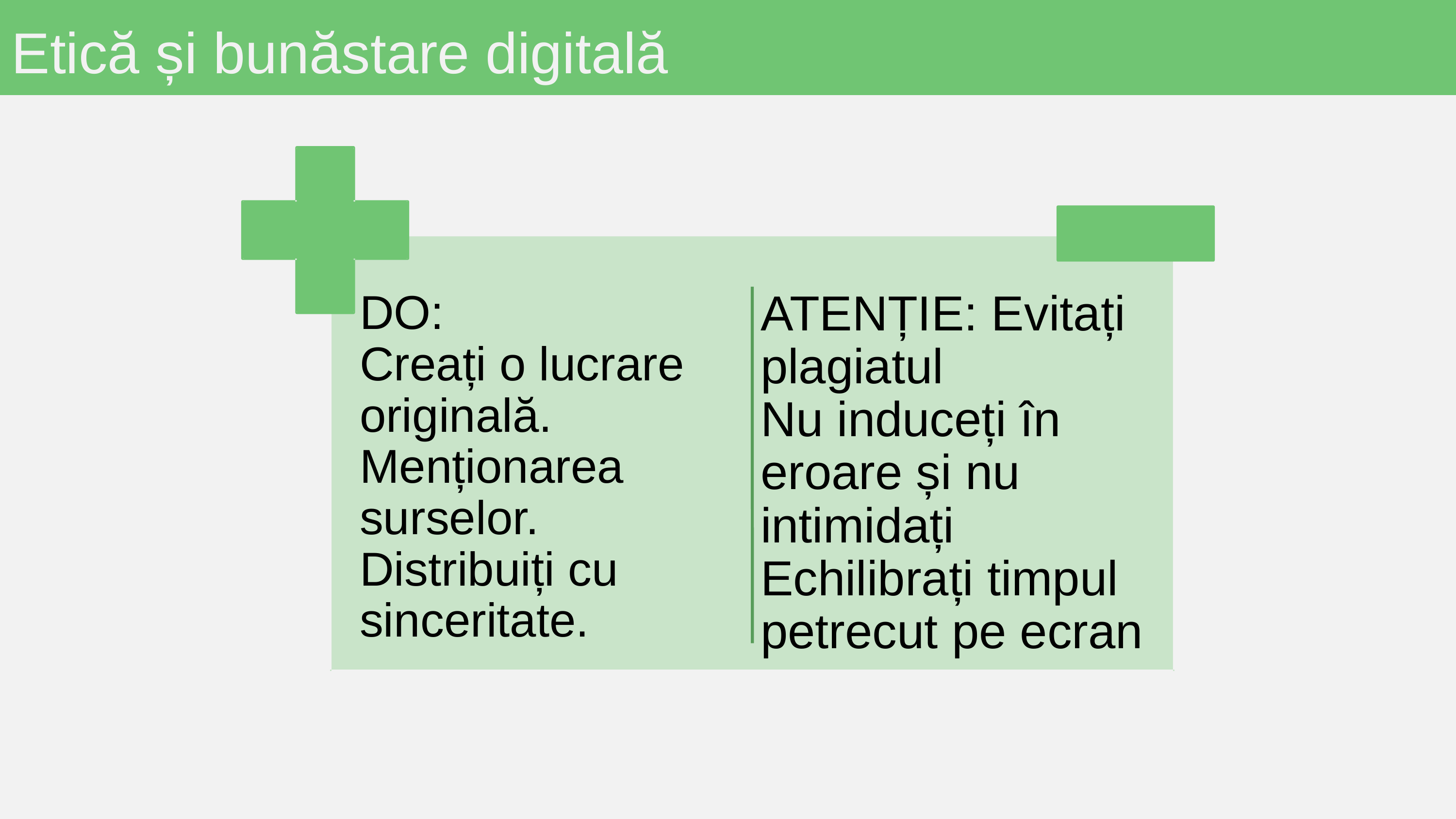

Etică și bunăstare digitală

DO:
Creați o lucrare originală. Menționarea surselor. Distribuiți cu sinceritate.
ATENȚIE: Evitați plagiatul
Nu induceți în eroare și nu intimidați Echilibrați timpul petrecut pe ecran